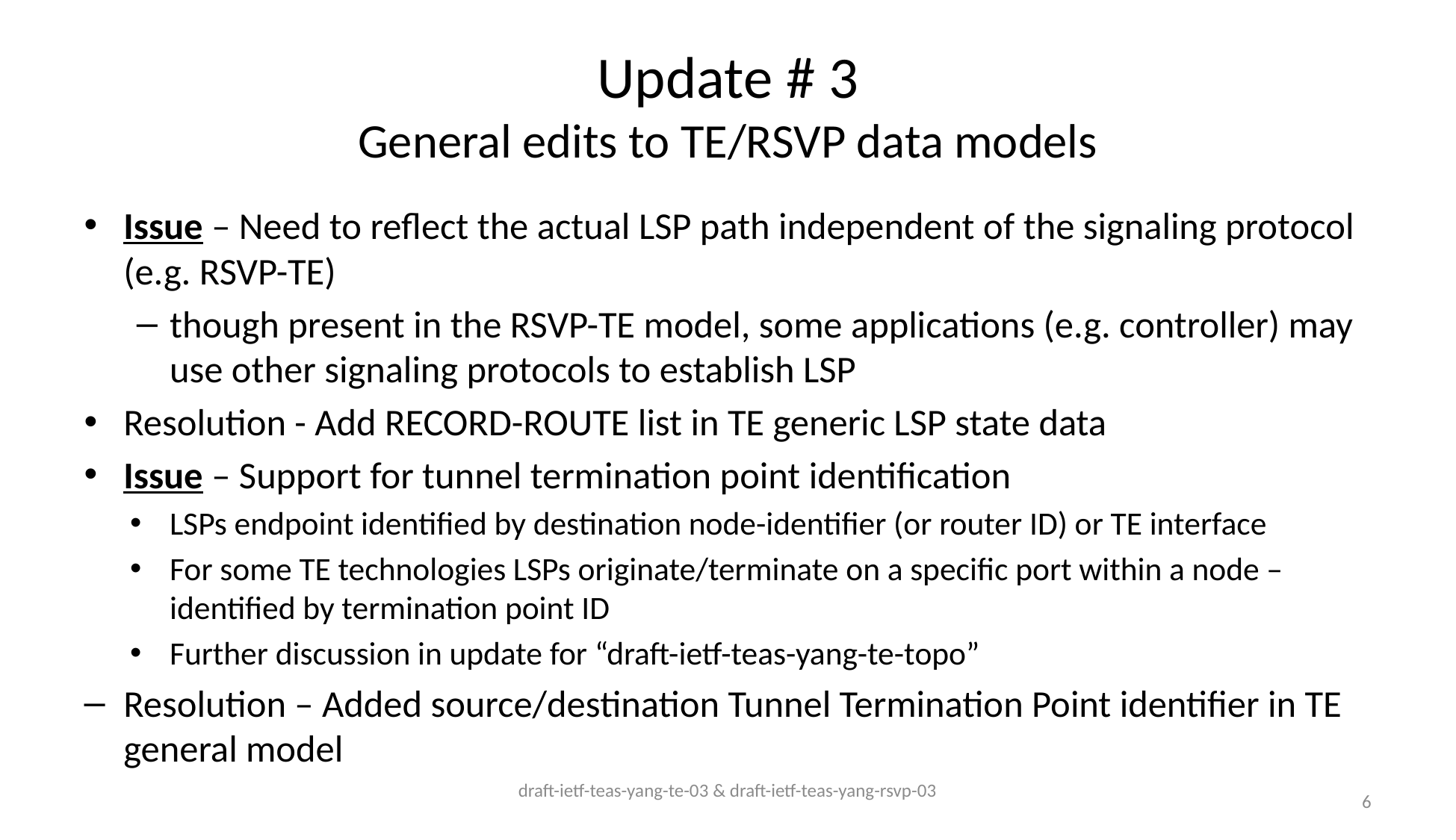

# Update # 3 General edits to TE/RSVP data models
Issue – Need to reflect the actual LSP path independent of the signaling protocol (e.g. RSVP-TE)
though present in the RSVP-TE model, some applications (e.g. controller) may use other signaling protocols to establish LSP
Resolution - Add RECORD-ROUTE list in TE generic LSP state data
Issue – Support for tunnel termination point identification
LSPs endpoint identified by destination node-identifier (or router ID) or TE interface
For some TE technologies LSPs originate/terminate on a specific port within a node – identified by termination point ID
Further discussion in update for “draft-ietf-teas-yang-te-topo”
Resolution – Added source/destination Tunnel Termination Point identifier in TE general model
draft-ietf-teas-yang-te-03 & draft-ietf-teas-yang-rsvp-03

6